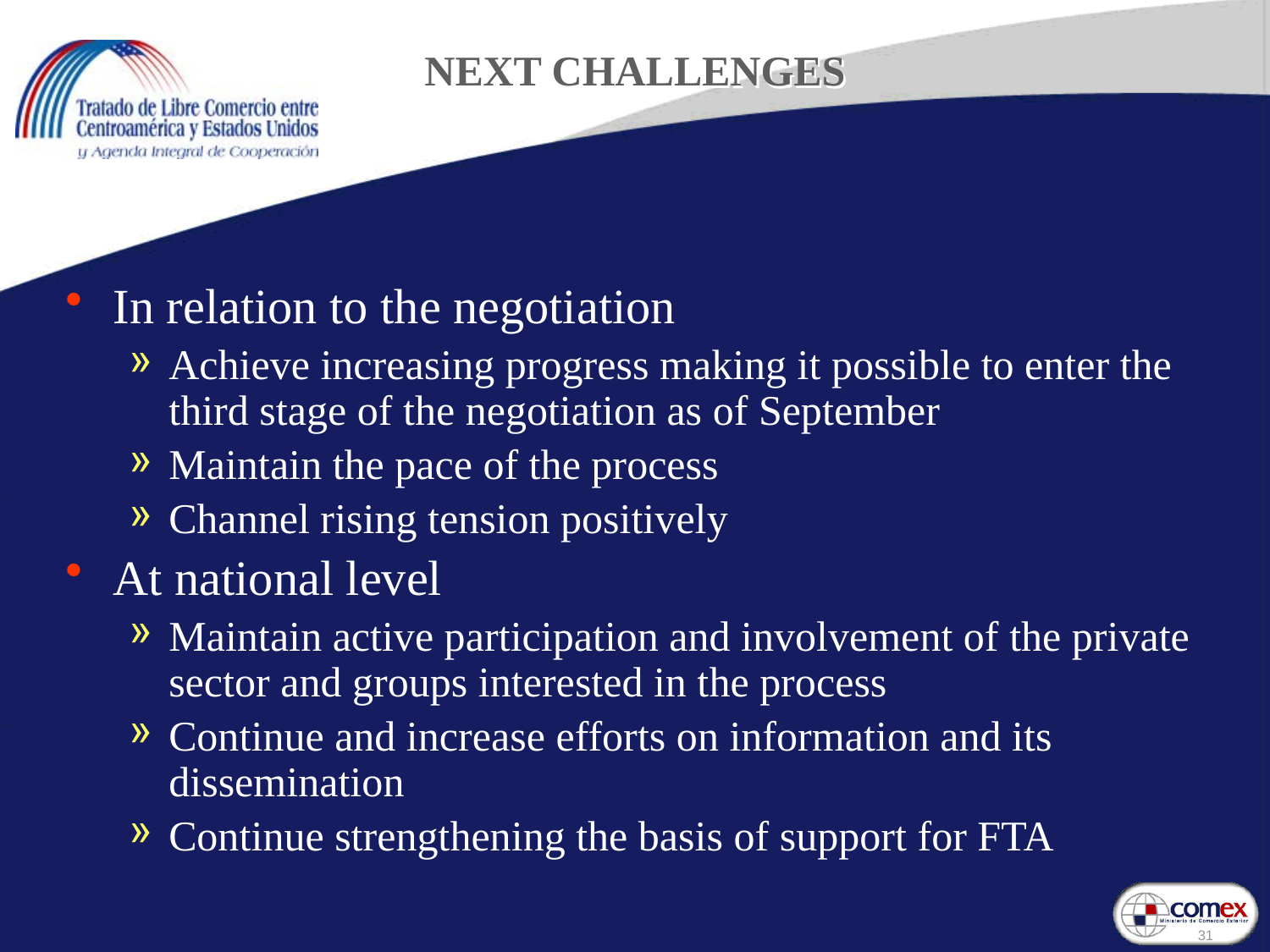

# NEXT CHALLENGES
In relation to the negotiation
Achieve increasing progress making it possible to enter the third stage of the negotiation as of September
Maintain the pace of the process
Channel rising tension positively
At national level
Maintain active participation and involvement of the private sector and groups interested in the process
Continue and increase efforts on information and its dissemination
Continue strengthening the basis of support for FTA